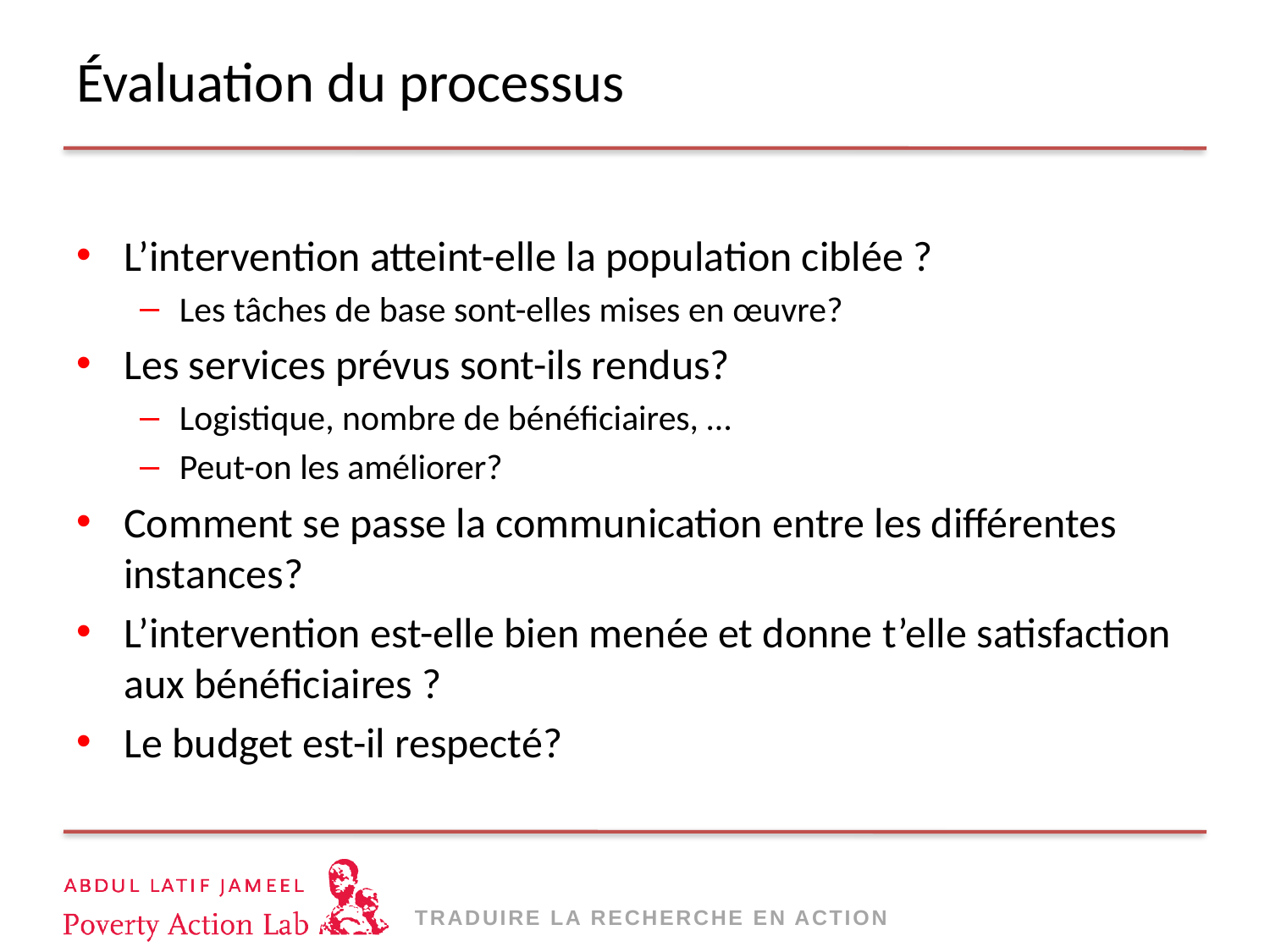

# Évaluation du processus
L’intervention atteint-elle la population ciblée ?
Les tâches de base sont-elles mises en œuvre?
Les services prévus sont-ils rendus?
Logistique, nombre de bénéficiaires, …
Peut-on les améliorer?
Comment se passe la communication entre les différentes instances?
L’intervention est-elle bien menée et donne t’elle satisfaction aux bénéficiaires ?
Le budget est-il respecté?